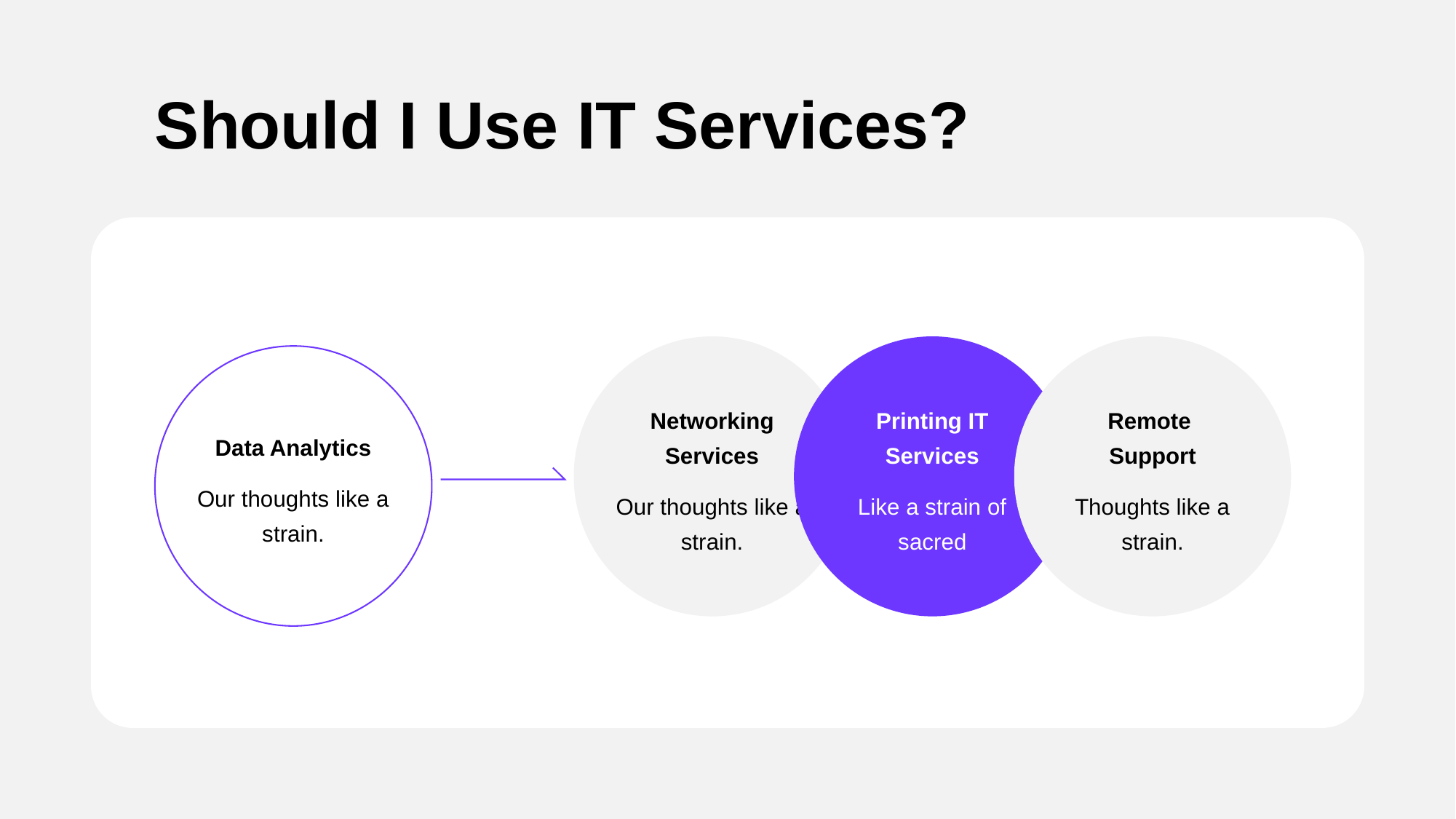

# Should I Use IT Services?
Networking Services
Our thoughts like a strain.
Printing IT Services
Like a strain of sacred
Remote
Support
Thoughts like a strain.
Data Analytics
Our thoughts like a strain.